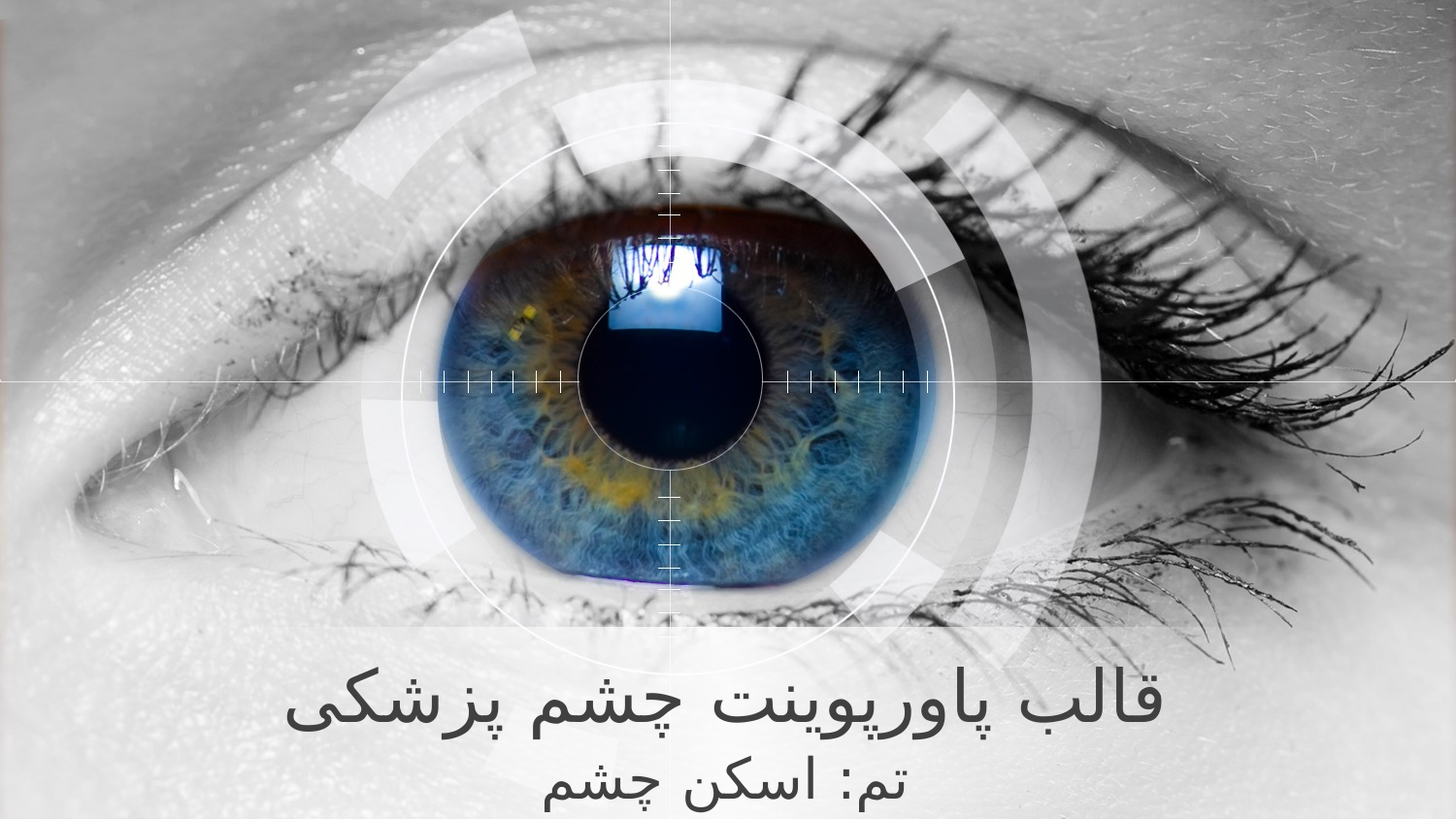

قالب پاورپوینت چشم پزشکی
تم: اسکن چشم